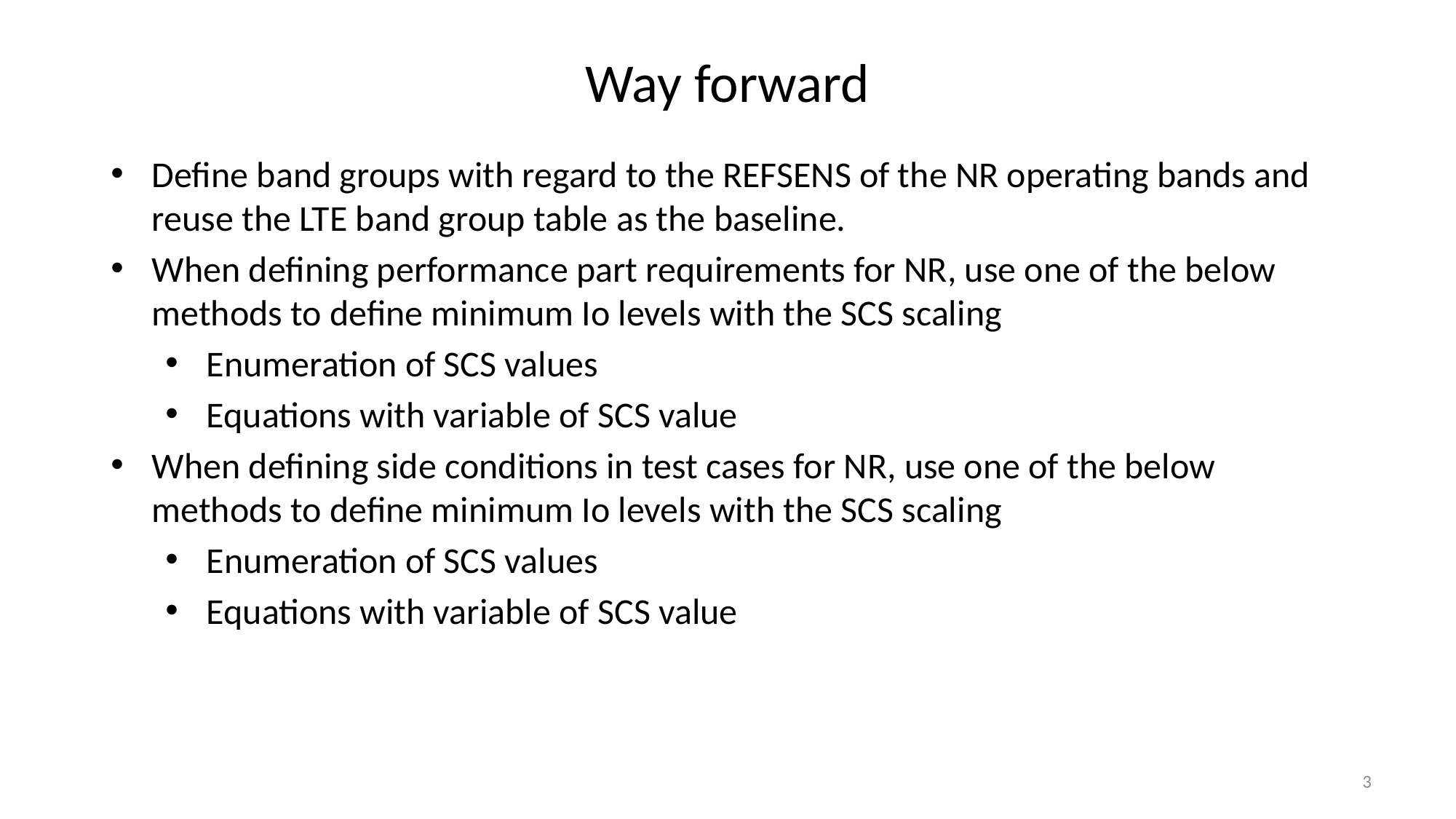

# Way forward
Define band groups with regard to the REFSENS of the NR operating bands and reuse the LTE band group table as the baseline.
When defining performance part requirements for NR, use one of the below methods to define minimum Io levels with the SCS scaling
Enumeration of SCS values
Equations with variable of SCS value
When defining side conditions in test cases for NR, use one of the below methods to define minimum Io levels with the SCS scaling
Enumeration of SCS values
Equations with variable of SCS value

3